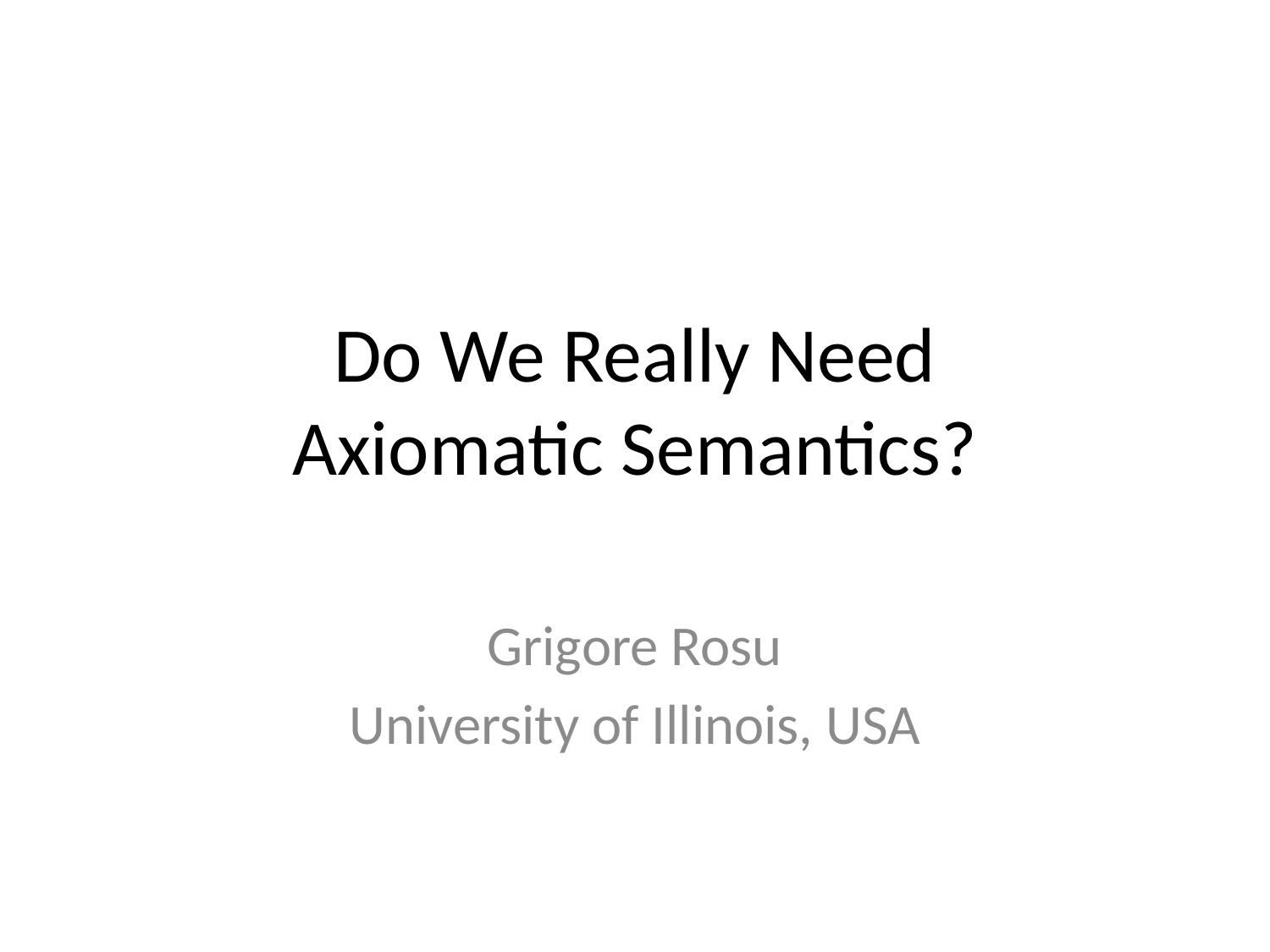

# Do We Really Need Axiomatic Semantics?
Grigore Rosu
University of Illinois, USA